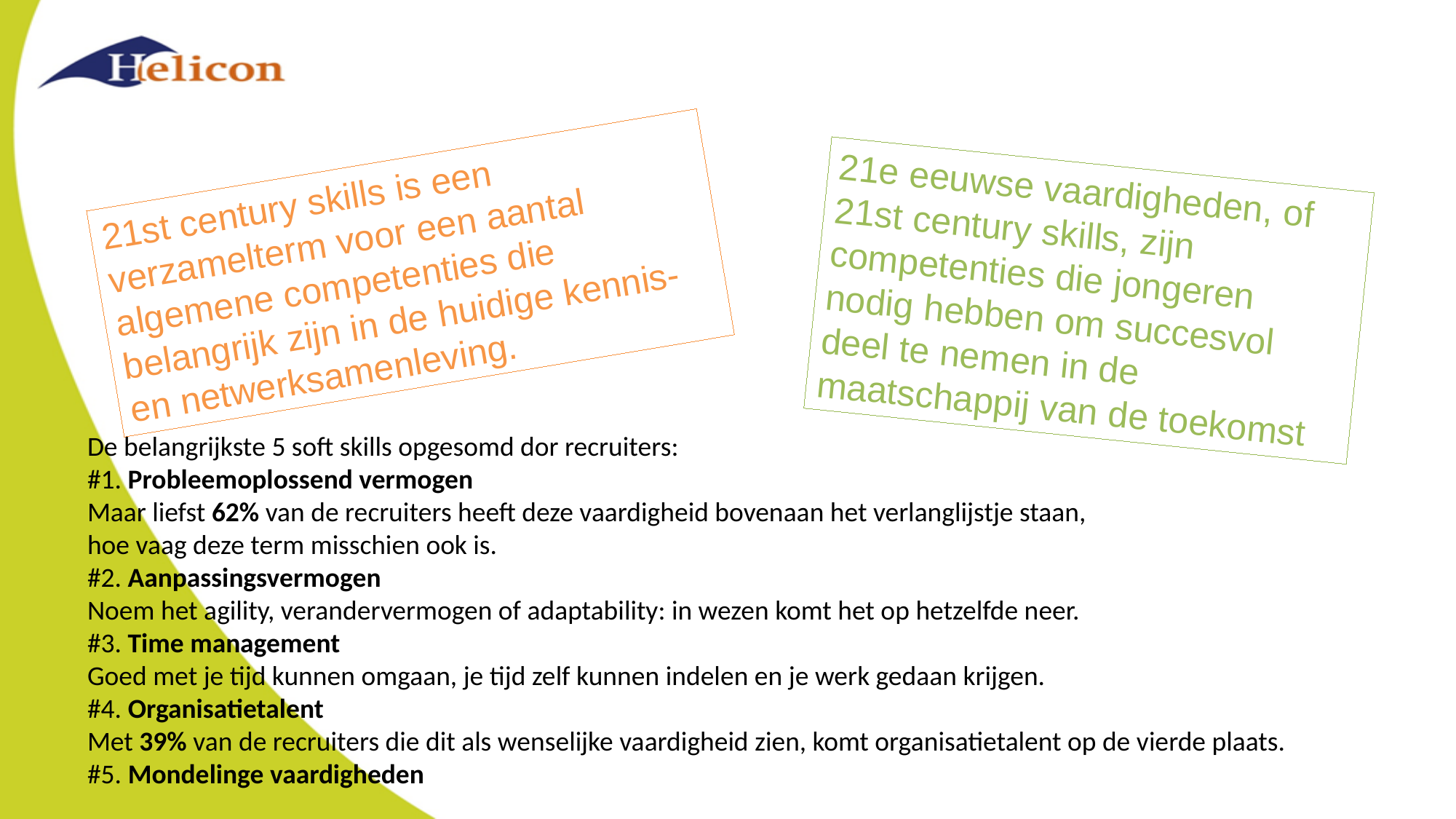

21st century skills is een verzamelterm voor een aantal algemene competenties die belangrijk zijn in de huidige kennis- en netwerksamenleving.
21e eeuwse vaardigheden, of 21st century skills, zijn competenties die jongeren nodig hebben om succesvol deel te nemen in de maatschappij van de toekomst
De belangrijkste 5 soft skills opgesomd dor recruiters:
#1. Probleemoplossend vermogen
Maar liefst 62% van de recruiters heeft deze vaardigheid bovenaan het verlanglijstje staan,
hoe vaag deze term misschien ook is.
#2. Aanpassingsvermogen
Noem het agility, verandervermogen of adaptability: in wezen komt het op hetzelfde neer.
#3. Time management
Goed met je tijd kunnen omgaan, je tijd zelf kunnen indelen en je werk gedaan krijgen.
#4. Organisatietalent
Met 39% van de recruiters die dit als wenselijke vaardigheid zien, komt organisatietalent op de vierde plaats.
#5. Mondelinge vaardigheden